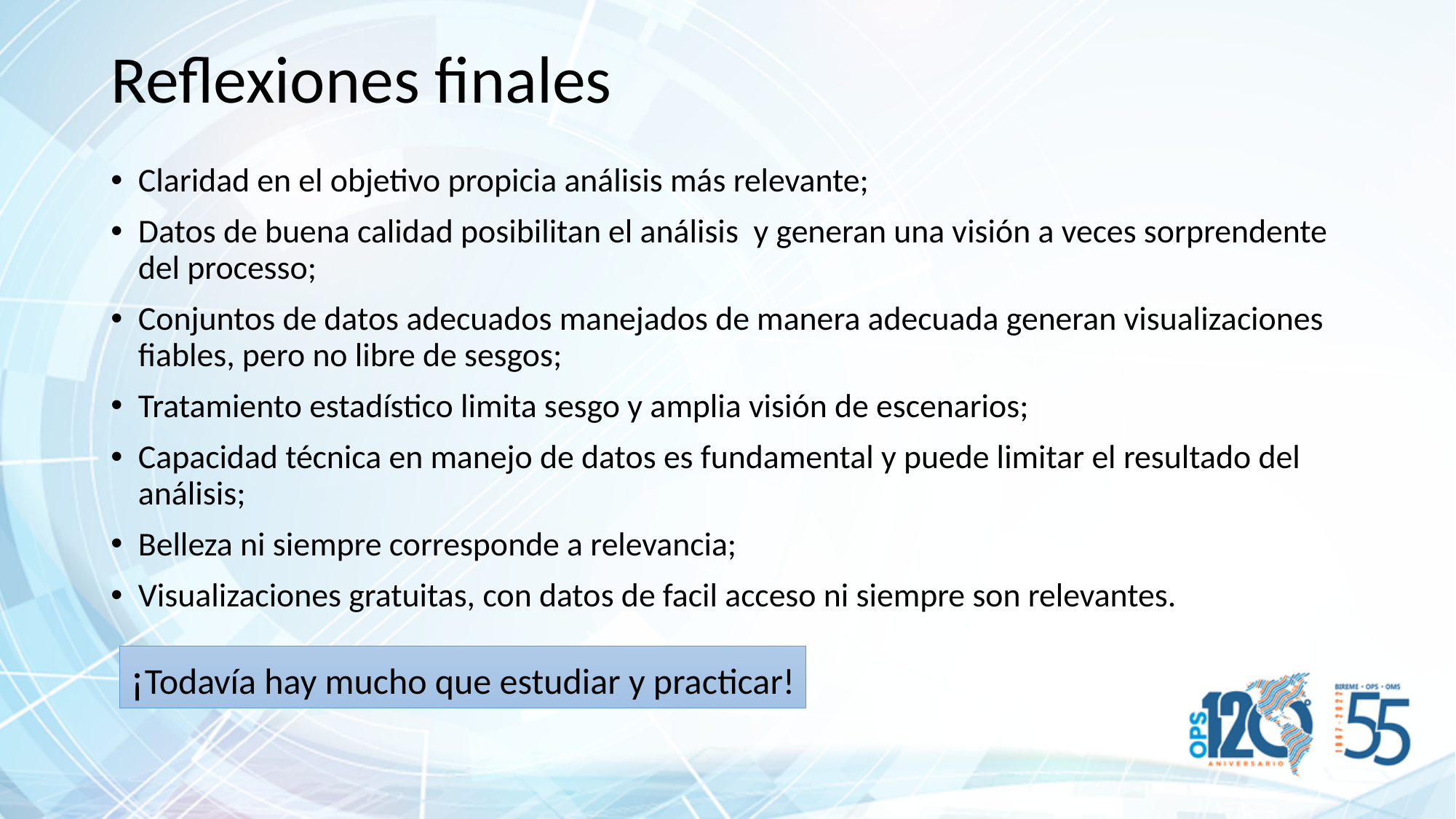

# Reflexiones finales
Claridad en el objetivo propicia análisis más relevante;
Datos de buena calidad posibilitan el análisis  y generan una visión a veces sorprendente del processo;
Conjuntos de datos adecuados manejados de manera adecuada generan visualizaciones fiables, pero no libre de sesgos;
Tratamiento estadístico limita sesgo y amplia visión de escenarios;
Capacidad técnica en manejo de datos es fundamental y puede limitar el resultado del análisis;
Belleza ni siempre corresponde a relevancia;
Visualizaciones gratuitas, con datos de facil acceso ni siempre son relevantes.
¡Todavía hay mucho que estudiar y practicar!